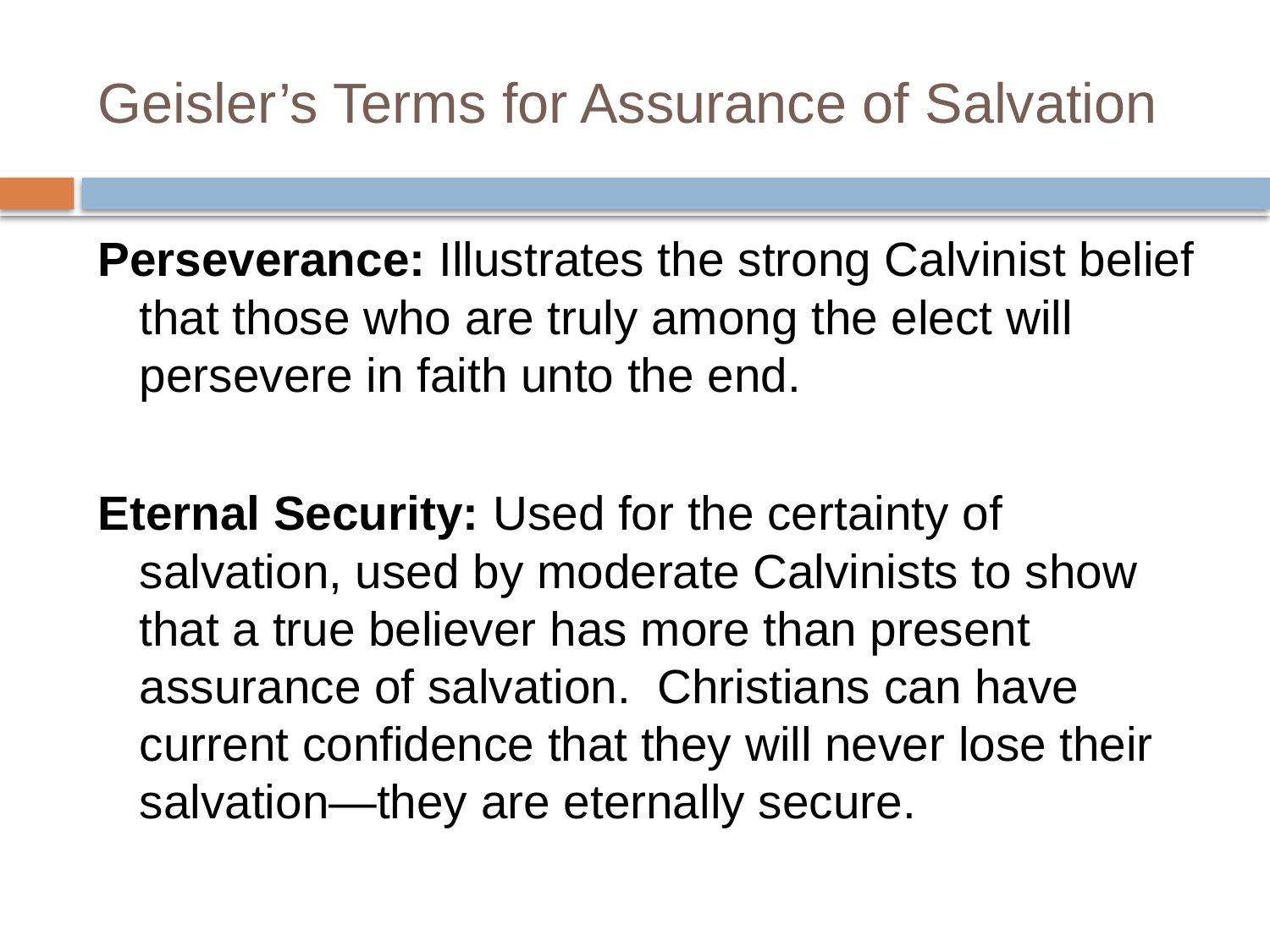

# Geisler’s Terms for Assurance of Salvation
Perseverance: Illustrates the strong Calvinist belief that those who are truly among the elect will persevere in faith unto the end.

Eternal Security: Used for the certainty of salvation, used by moderate Calvinists to show that a true believer has more than present assurance of salvation.  Christians can have current confidence that they will never lose their salvation—they are eternally secure.